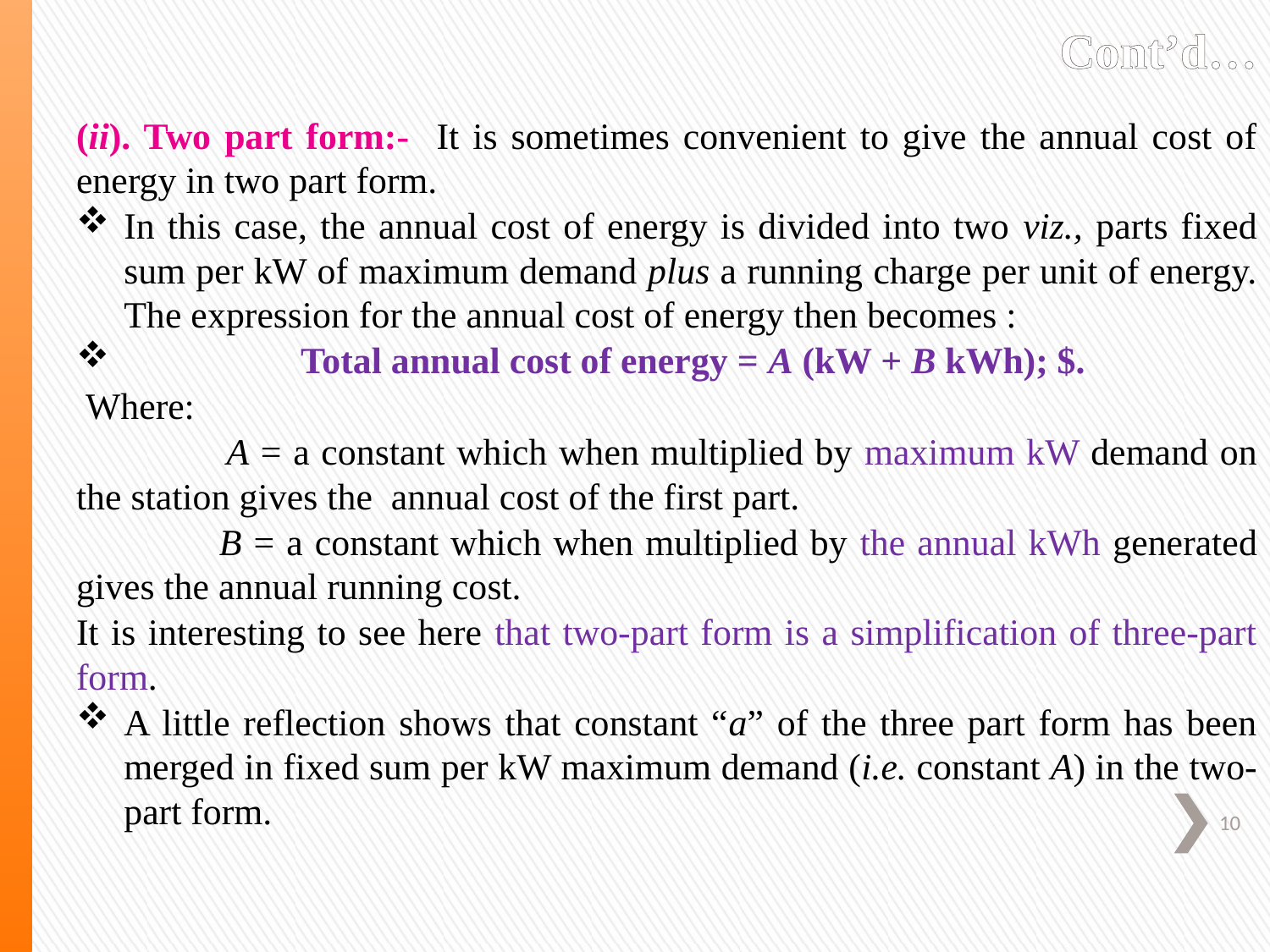

# Cont’d…
(ii). Two part form:-  It is sometimes convenient to give the annual cost of energy in two part form.
In this case, the annual cost of energy is divided into two viz., parts fixed sum per kW of maximum demand plus a running charge per unit of energy. The expression for the annual cost of energy then becomes :
                   	Total annual cost of energy = A (kW + B kWh); $.
 Where:
             A = a constant which when multiplied by maximum kW demand on the station gives the  annual cost of the first part.
            B = a constant which when multiplied by the annual kWh generated gives the annual running cost.
It is interesting to see here that two-part form is a simplification of three-part form.
A little reflection shows that constant “a” of the three part form has been merged in fixed sum per kW maximum demand (i.e. constant A) in the two-part form.
10